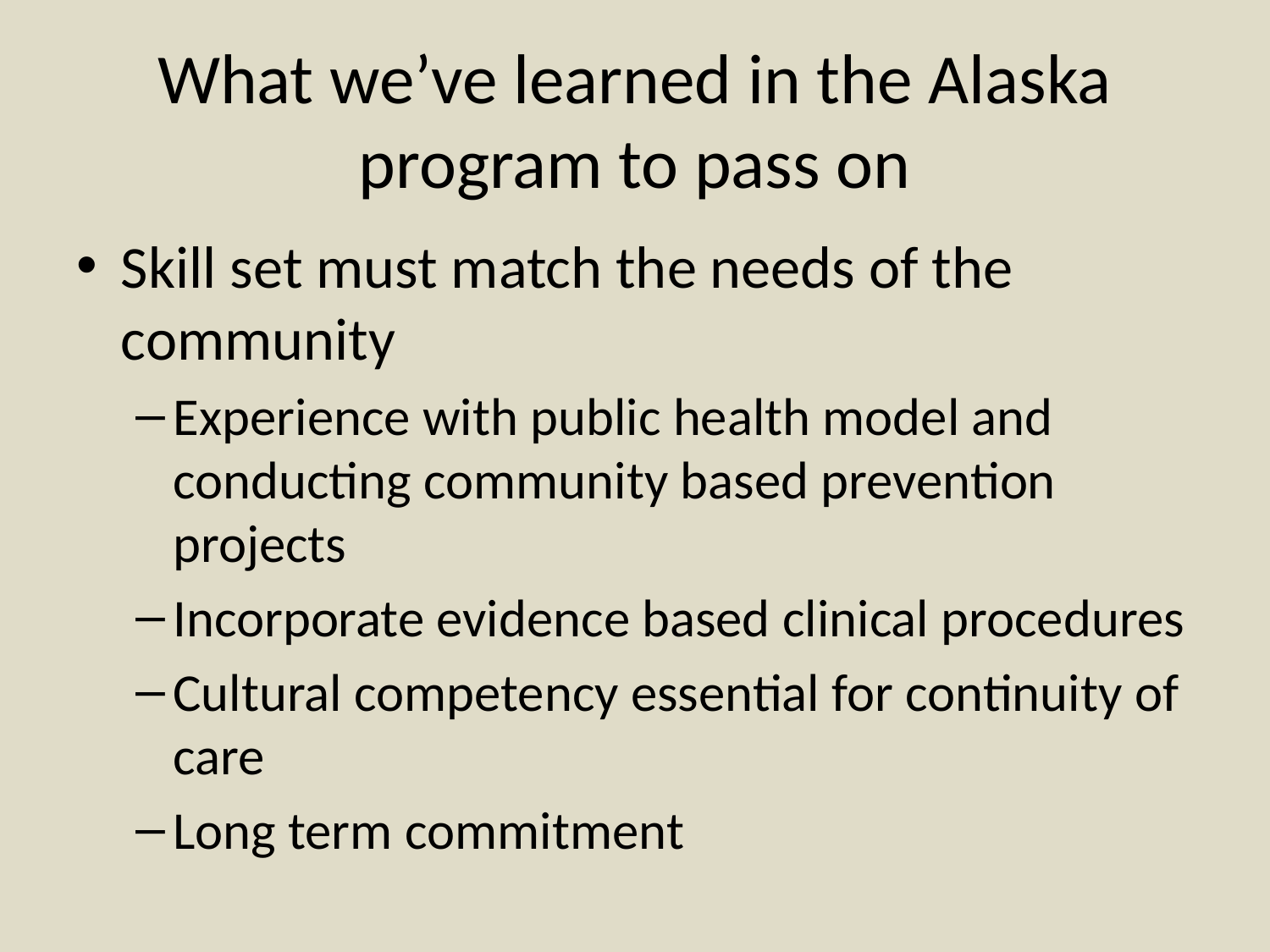

# What we’ve learned in the Alaska program to pass on
Skill set must match the needs of the community
Experience with public health model and conducting community based prevention projects
Incorporate evidence based clinical procedures
Cultural competency essential for continuity of care
Long term commitment